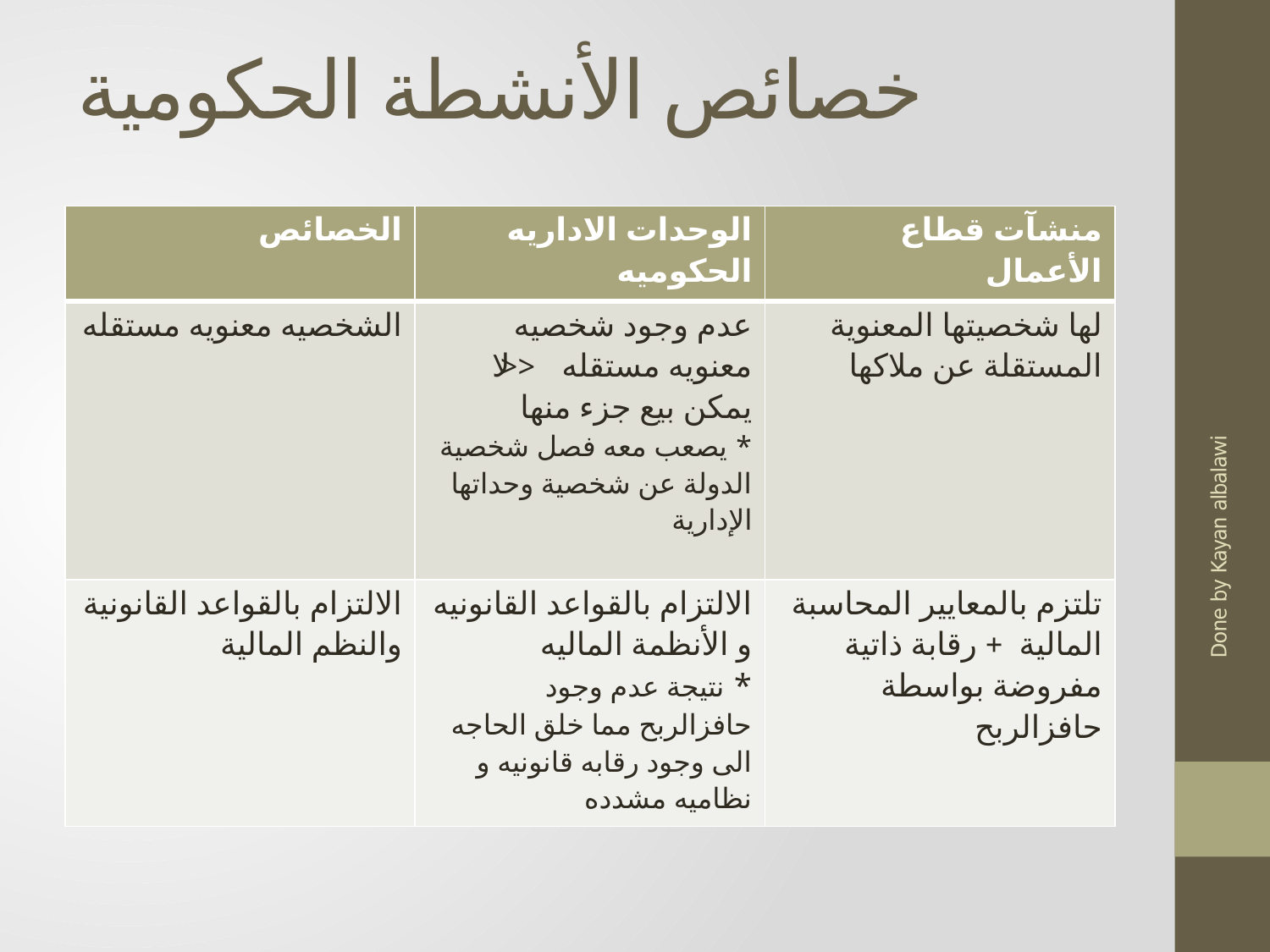

# خصائص الأنشطة الحكومية
| الخصائص | الوحدات الاداريه الحكوميه | منشآت قطاع الأعمال |
| --- | --- | --- |
| الشخصيه معنويه مستقله | عدم وجود شخصيه معنويه مستقله << لا يمكن بيع جزء منها \* يصعب معه فصل شخصية الدولة عن شخصية وحداتها الإدارية | لها شخصيتها المعنوية المستقلة عن ملاكها |
| الالتزام بالقواعد القانونية والنظم المالية | الالتزام بالقواعد القانونيه و الأنظمة الماليه \* نتيجة عدم وجود حافزالربح مما خلق الحاجه الى وجود رقابه قانونيه و نظاميه مشدده | تلتزم بالمعايير المحاسبة المالية + رقابة ذاتية مفروضة بواسطة حافزالربح |
Done by Kayan albalawi